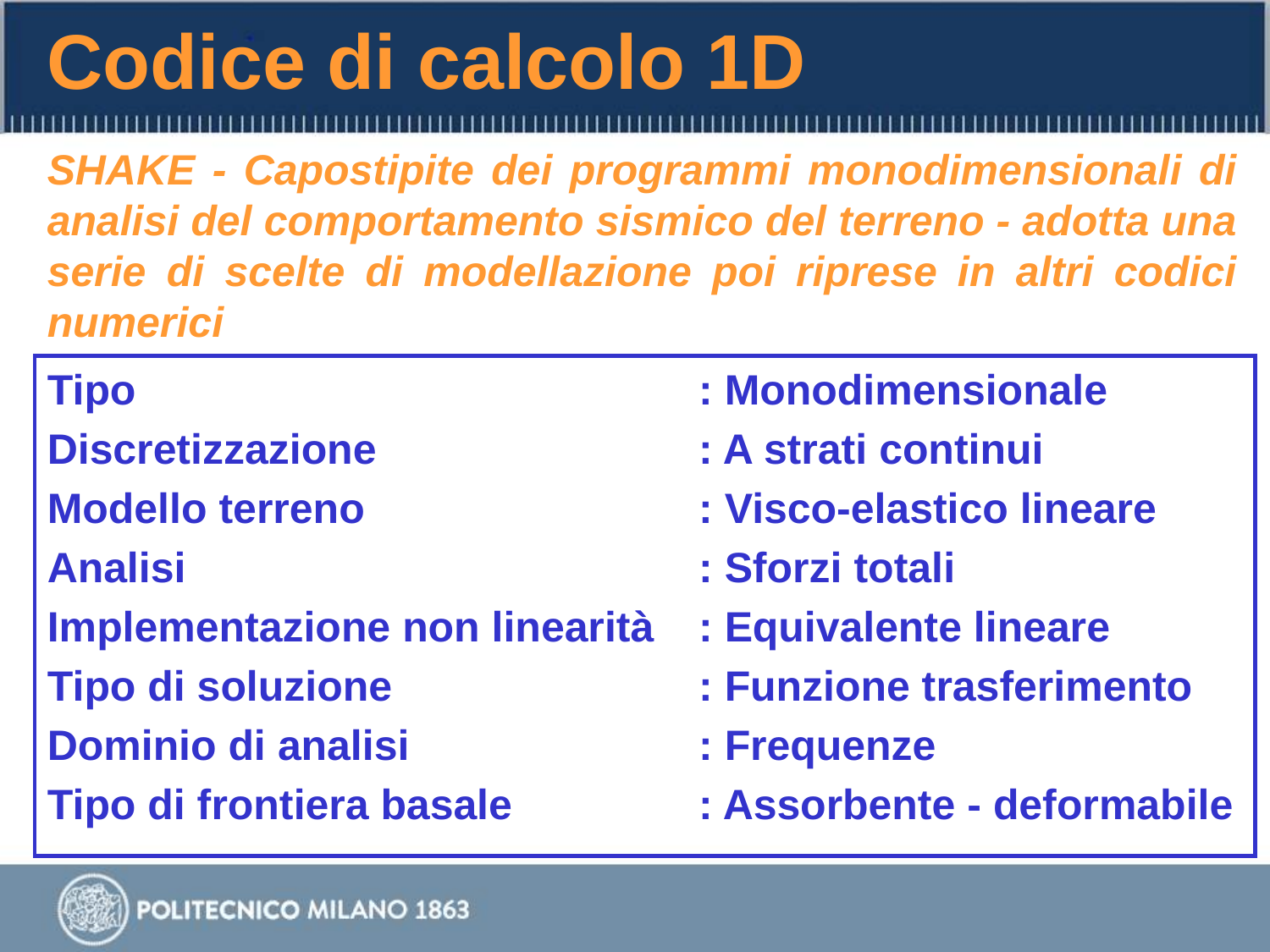

Codice di calcolo 1D
SHAKE - Capostipite dei programmi monodimensionali di analisi del comportamento sismico del terreno - adotta una serie di scelte di modellazione poi riprese in altri codici numerici
Tipo	: Monodimensionale
Discretizzazione	: A strati continui
Modello terreno	: Visco-elastico lineare
Analisi	: Sforzi totali
Implementazione non linearità	: Equivalente lineare
Tipo di soluzione	: Funzione trasferimento
Dominio di analisi	: Frequenze
Tipo di frontiera basale	: Assorbente - deformabile